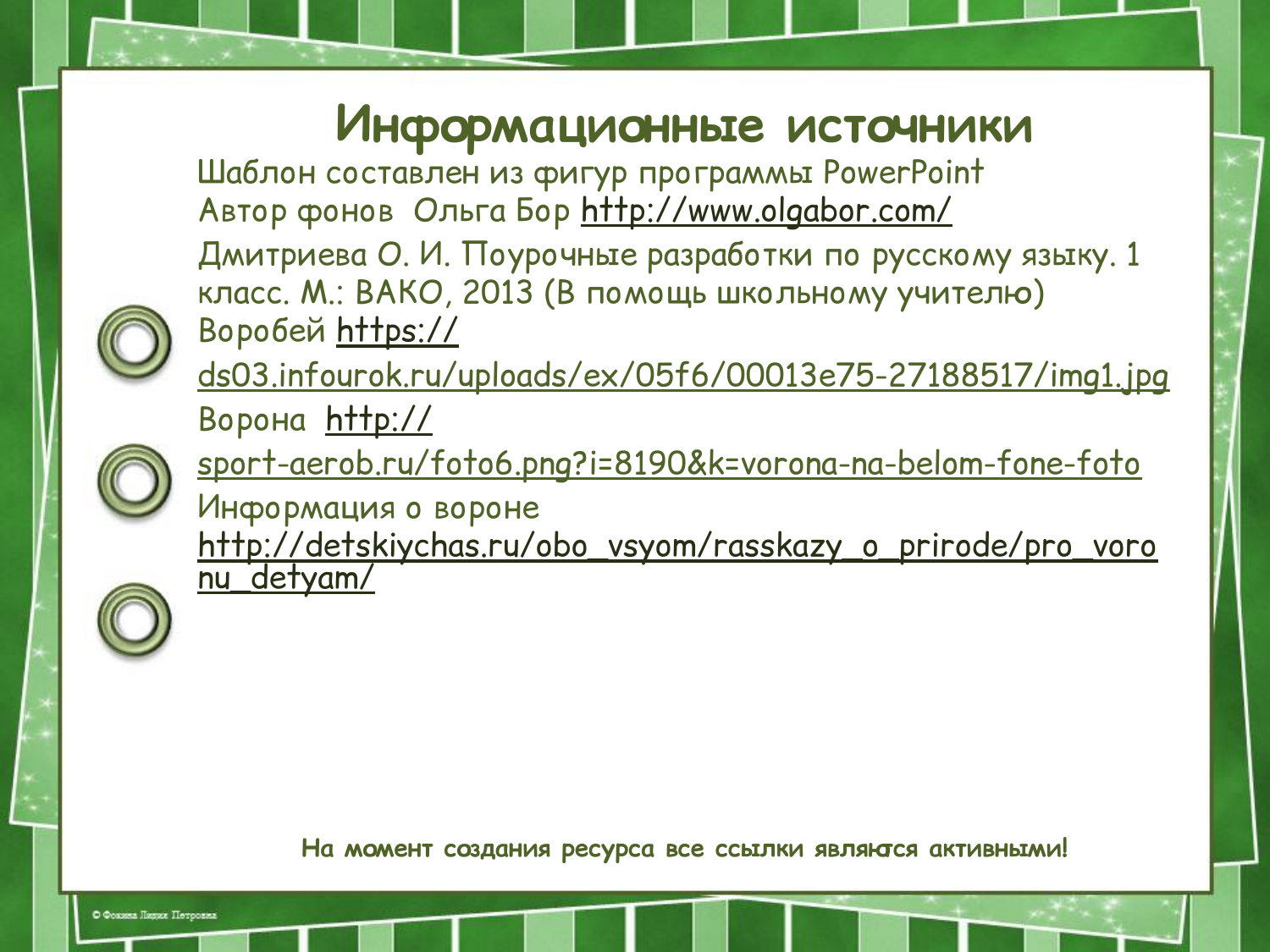

Информационные источники
Шаблон составлен из фигур программы PowerPoint
Автор фонов  Ольга Бор http://www.olgabor.com/
Дмитриева О. И. Поурочные разработки по русскому языку. 1 класс. М.: ВАКО, 2013 (В помощь школьному учителю)
Воробей https://ds03.infourok.ru/uploads/ex/05f6/00013e75-27188517/img1.jpg
Ворона  http://sport-aerob.ru/foto6.png?i=8190&k=vorona-na-belom-fone-foto
Информация о вороне http://detskiychas.ru/obo_vsyom/rasskazy_o_prirode/pro_voronu_detyam/
На момент создания ресурса все ссылки являются активными!